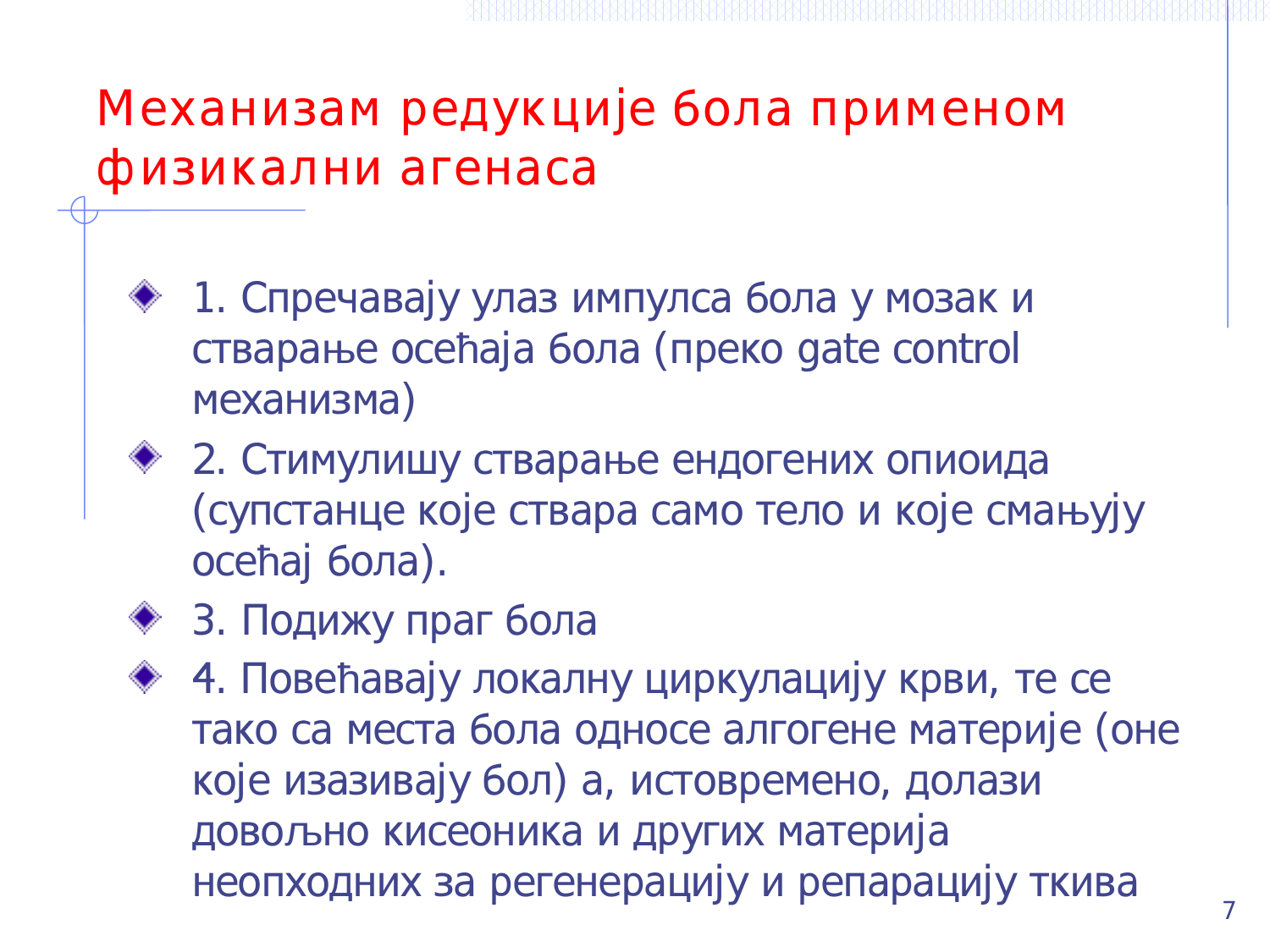

# Механизам редукције бола применом физикални агенаса
1. Спречавају улаз импулса бола у мозак и стварање осећаја бола (преко gate control механизма)
2. Стимулишу стварање ендогених опиоида (супстанце које ствара само тело и које смањују осећај бола).
3. Подижу праг бола
4. Повећавају локалну циркулацију крви, те се тако са места бола односе алгогене материје (оне које изазивају бол) а, истовремено, долази довољно кисеоника и других материја неопходних за регенерацију и репарацију ткива

7